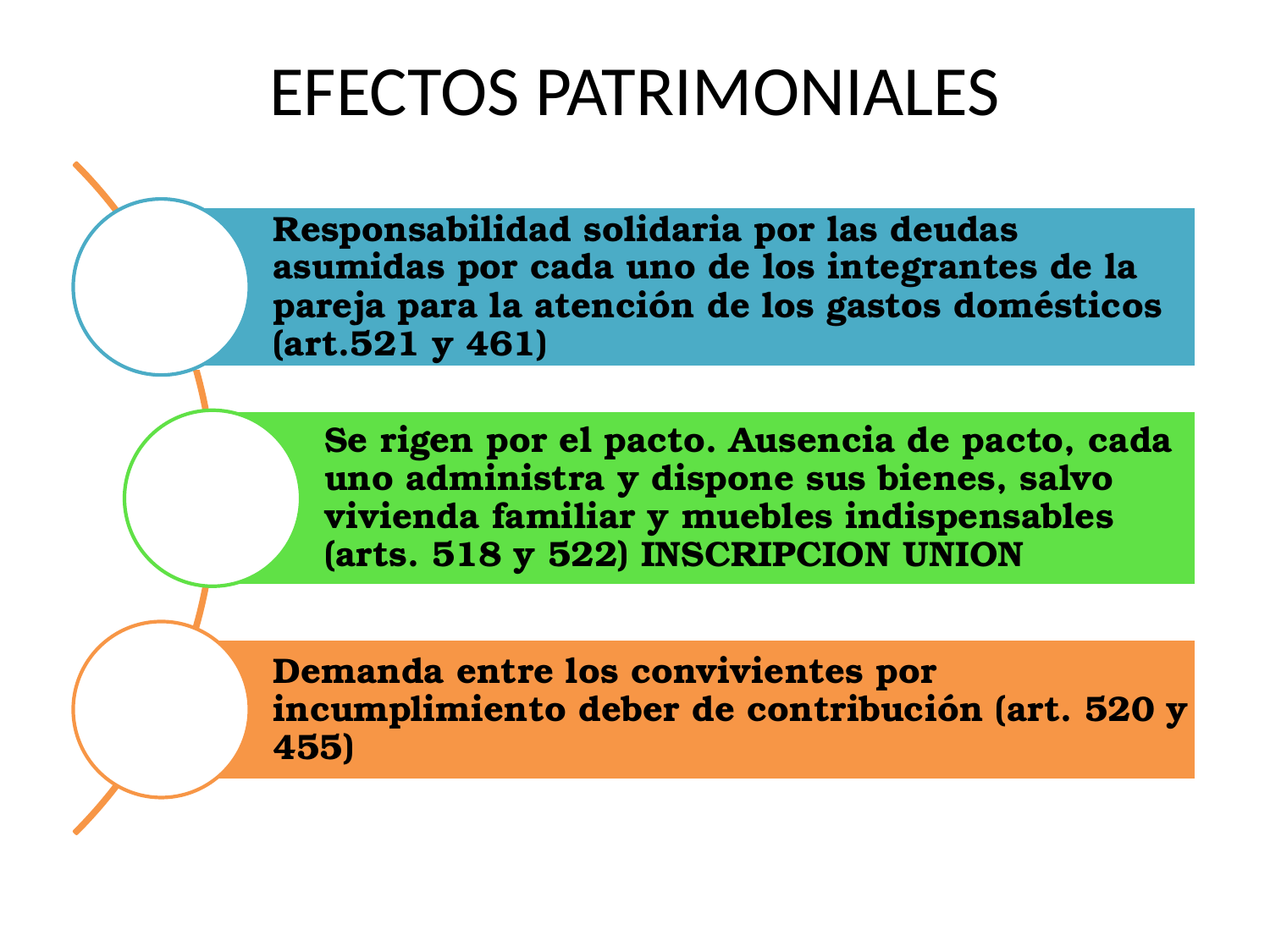

# EFECTOS PATRIMONIALES
Responsabilidad solidaria por las deudas asumidas por cada uno de los integrantes de la pareja para la atención de los gastos domésticos (art.521 y 461)
Se rigen por el pacto. Ausencia de pacto, cada uno administra y dispone sus bienes, salvo vivienda familiar y muebles indispensables (arts. 518 y 522) INSCRIPCION UNION
Demanda entre los convivientes por incumplimiento deber de contribución (art. 520 y 455)